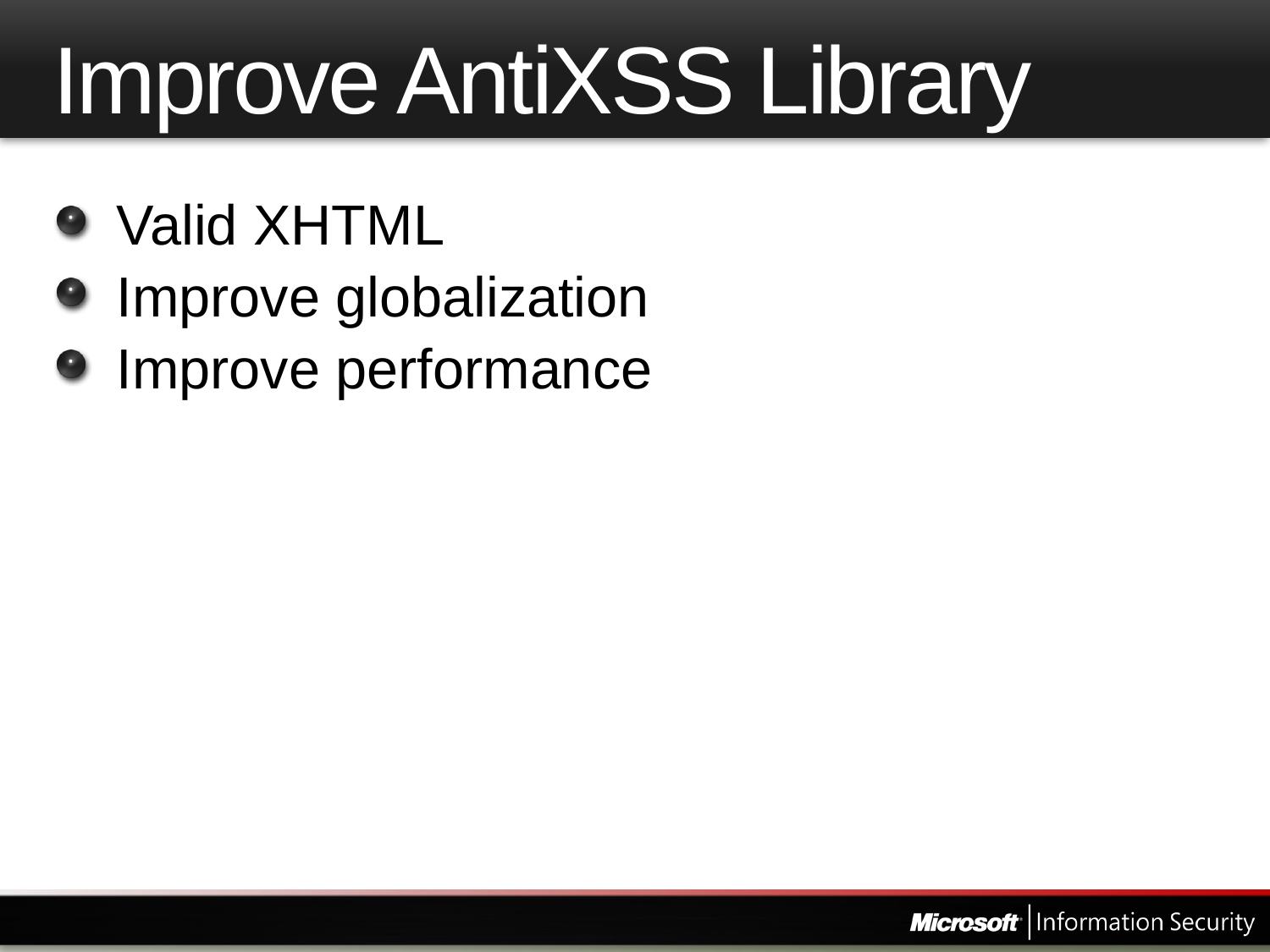

# Improve AntiXSS Library
Valid XHTML
Improve globalization
Improve performance